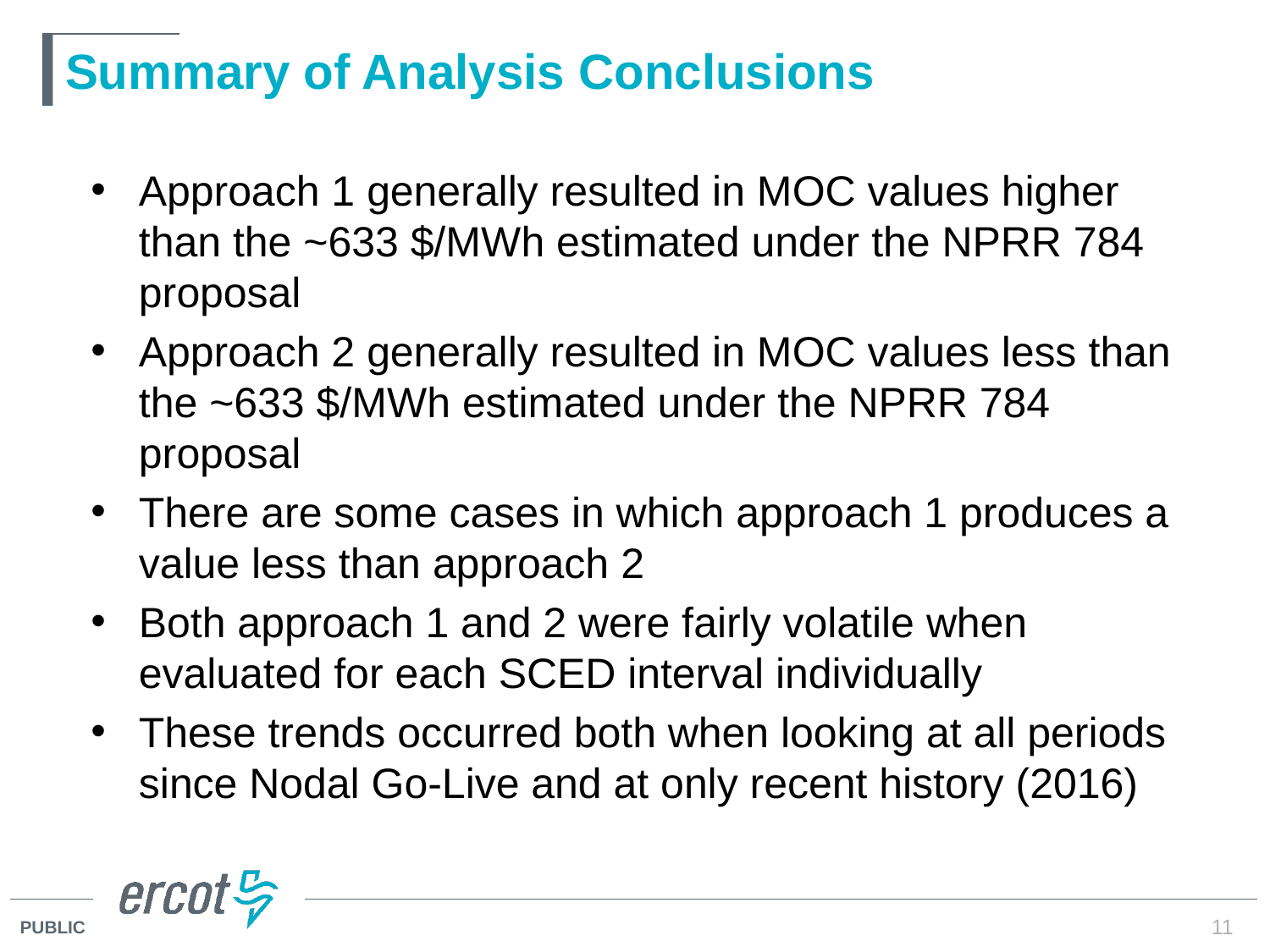

# Summary of Analysis Conclusions
Approach 1 generally resulted in MOC values higher than the ~633 $/MWh estimated under the NPRR 784 proposal
Approach 2 generally resulted in MOC values less than the ~633 $/MWh estimated under the NPRR 784 proposal
There are some cases in which approach 1 produces a value less than approach 2
Both approach 1 and 2 were fairly volatile when evaluated for each SCED interval individually
These trends occurred both when looking at all periods since Nodal Go-Live and at only recent history (2016)

11